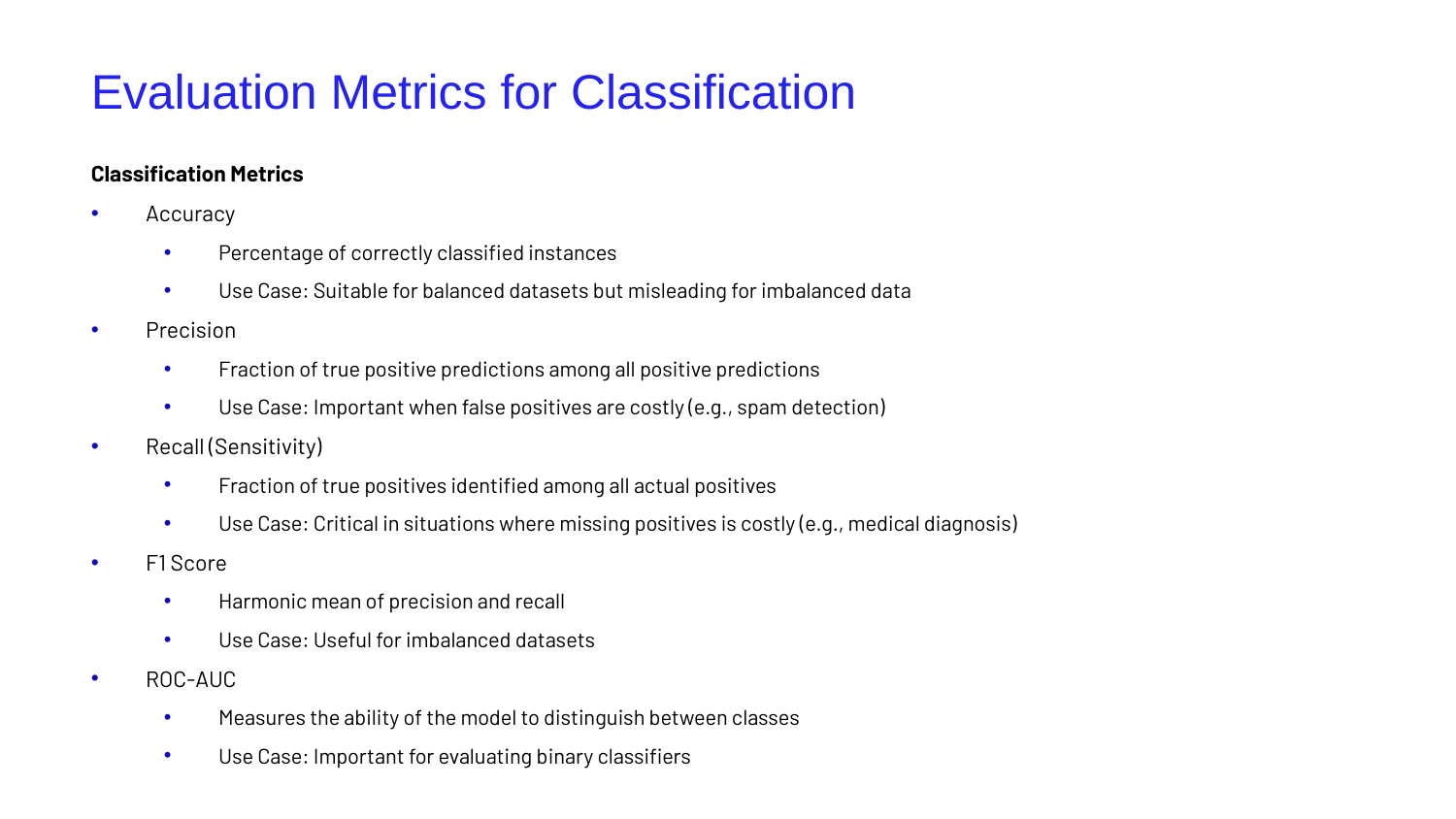

Evaluation Metrics for Classification
Classification Metrics
Accuracy
Percentage of correctly classified instances
Use Case: Suitable for balanced datasets but misleading for imbalanced data
Precision
Fraction of true positive predictions among all positive predictions
Use Case: Important when false positives are costly (e.g., spam detection)
Recall (Sensitivity)
Fraction of true positives identified among all actual positives
Use Case: Critical in situations where missing positives is costly (e.g., medical diagnosis)
F1 Score
Harmonic mean of precision and recall
Use Case: Useful for imbalanced datasets
ROC-AUC
Measures the ability of the model to distinguish between classes
Use Case: Important for evaluating binary classifiers